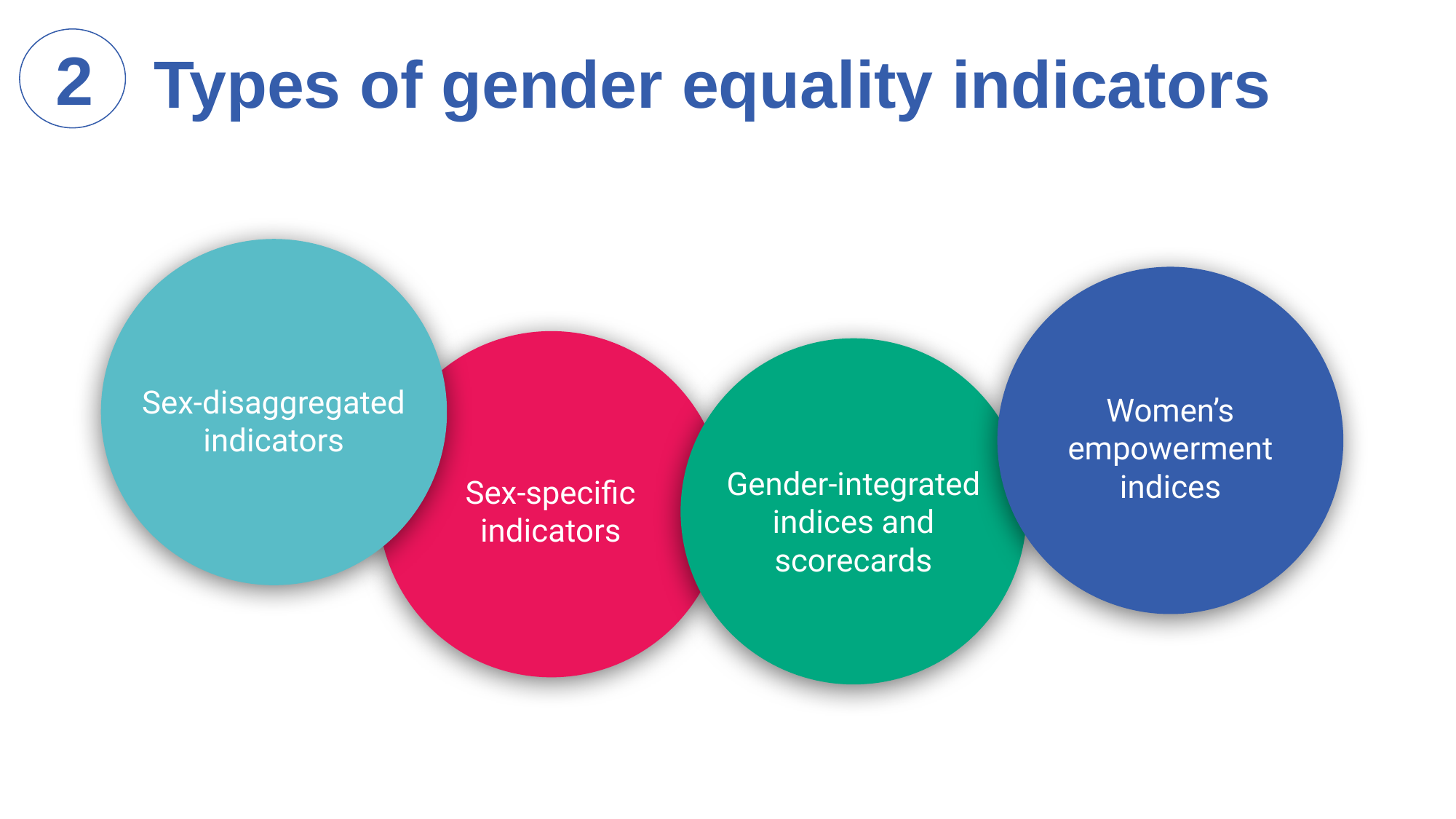

2

Types of gender equality indicators

Sex-disaggregated
indicators

Women’s empowerment indices

Sex-specific indicators

Gender-integrated indices and scorecards